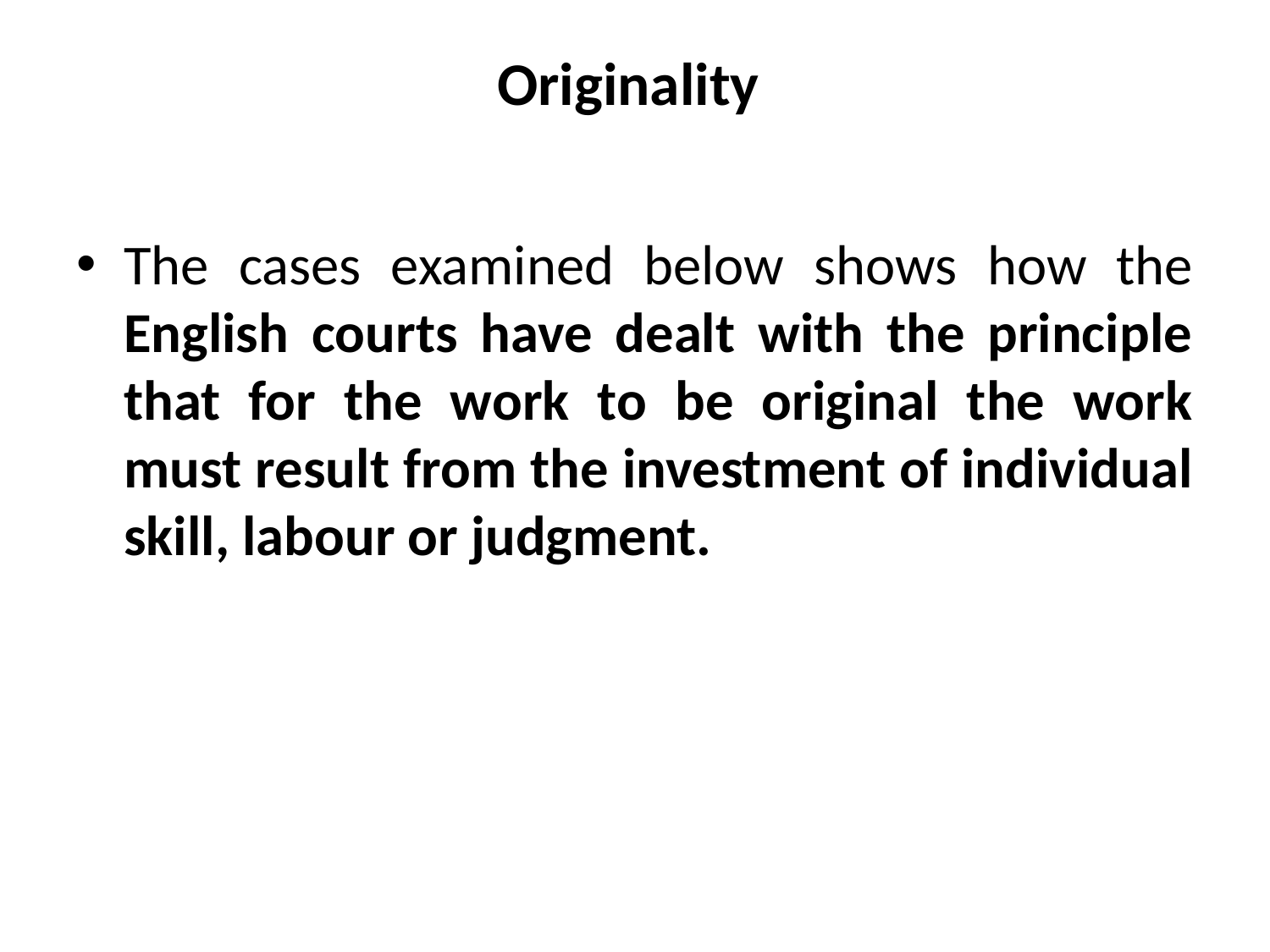

# Originality
The cases examined below shows how the English courts have dealt with the principle that for the work to be original the work must result from the investment of individual skill, labour or judgment.